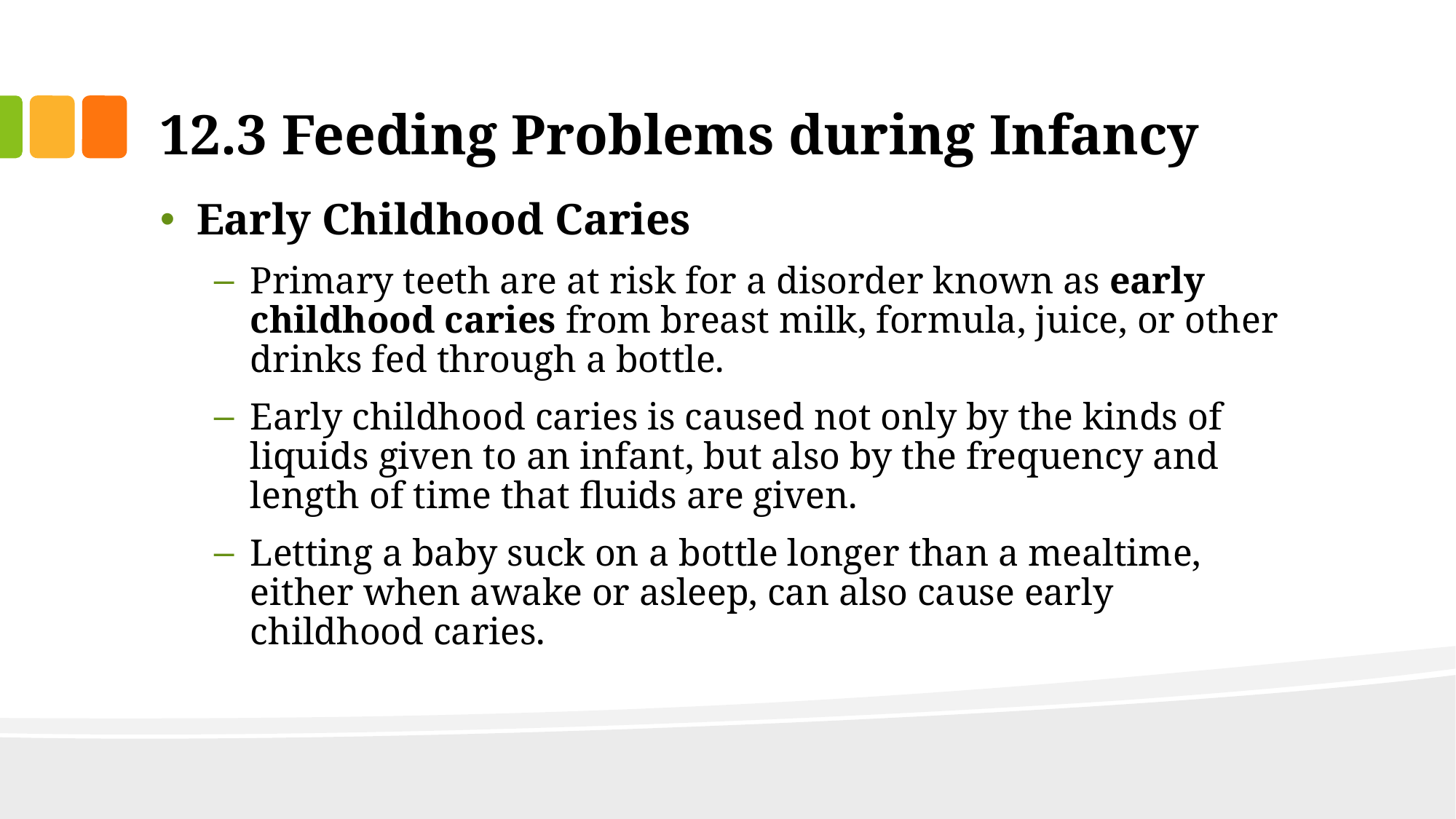

# 12.3 Feeding Problems during Infancy
Early Childhood Caries
Primary teeth are at risk for a disorder known as early childhood caries from breast milk, formula, juice, or other drinks fed through a bottle.
Early childhood caries is caused not only by the kinds of liquids given to an infant, but also by the frequency and length of time that fluids are given.
Letting a baby suck on a bottle longer than a mealtime, either when awake or asleep, can also cause early childhood caries.